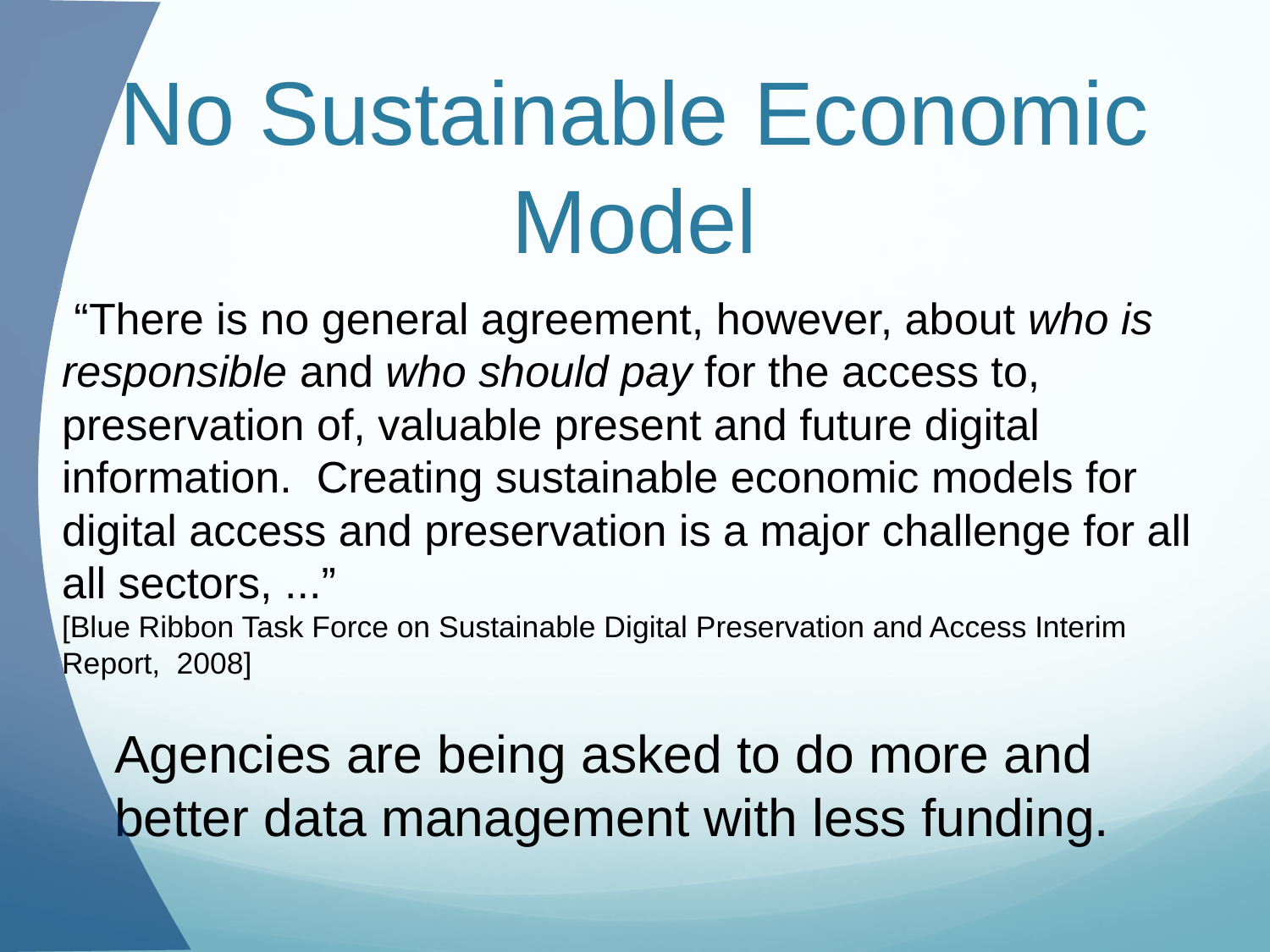

# No Sustainable Economic Model
 “There is no general agreement, however, about who is responsible and who should pay for the access to, preservation of, valuable present and future digital information.  Creating sustainable economic models for digital access and preservation is a major challenge for all all sectors, ...”
[Blue Ribbon Task Force on Sustainable Digital Preservation and Access Interim Report,  2008]
Agencies are being asked to do more and better data management with less funding.